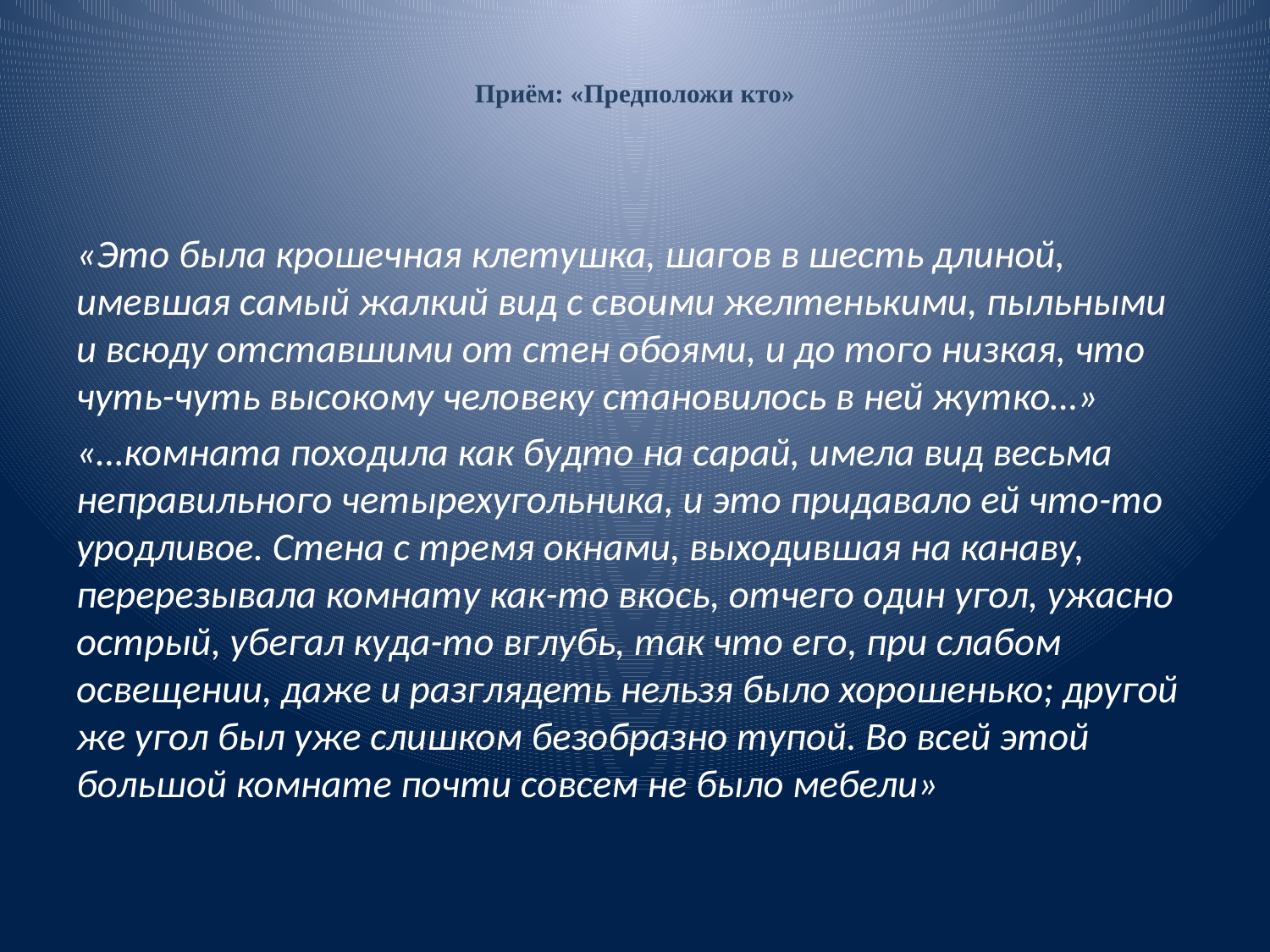

# Приём: «Предположи кто»
«Это была крошечная клетушка, шагов в шесть длиной, имевшая самый жалкий вид с своими желтенькими, пыльными и всюду отставшими от стен обоями, и до того низкая, что чуть-чуть высокому человеку становилось в ней жутко…»
«…комната походила как будто на сарай, имела вид весьма неправильного четырехугольника, и это придавало ей что-то уродливое. Стена с тремя окнами, выходившая на канаву, перерезывала комнату как-то вкось, отчего один угол, ужасно острый, убегал куда-то вглубь, так что его, при слабом освещении, даже и разглядеть нельзя было хорошенько; другой же угол был уже слишком безобразно тупой. Во всей этой большой комнате почти совсем не было мебели»